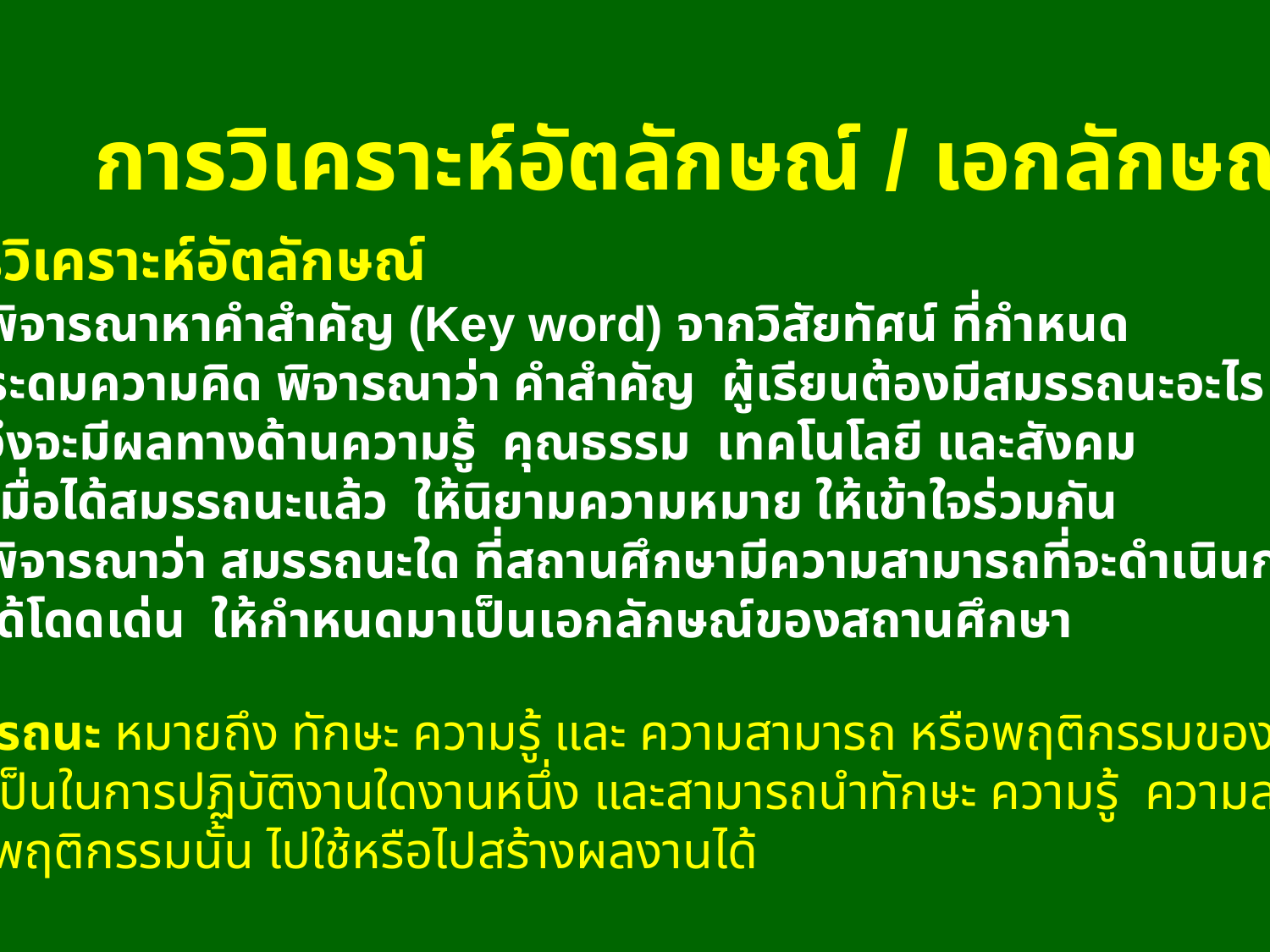

การวิเคราะห์อัตลักษณ์ / เอกลักษณ์
การวิเคราะห์อัตลักษณ์
1.  พิจารณาหาคำสำคัญ (Key word) จากวิสัยทัศน์ ที่กำหนด
2.  ระดมความคิด พิจารณาว่า คำสำคัญ  ผู้เรียนต้องมีสมรรถนะอะไร
     จึงจะมีผลทางด้านความรู้  คุณธรรม  เทคโนโลยี และสังคม
3.  เมื่อได้สมรรถนะแล้ว  ให้นิยามความหมาย ให้เข้าใจร่วมกัน
4.  พิจารณาว่า สมรรถนะใด ที่สถานศึกษามีความสามารถที่จะดำเนินการ
     ได้โดดเด่น  ให้กำหนดมาเป็นเอกลักษณ์ของสถานศึกษา
สมรรถนะ หมายถึง ทักษะ ความรู้ และ ความสามารถ หรือพฤติกรรมของบุคคล
ที่จำเป็นในการปฏิบัติงานใดงานหนึ่ง และสามารถนำทักษะ ความรู้  ความสามารถ
หรือพฤติกรรมนั้น ไปใช้หรือไปสร้างผลงานได้